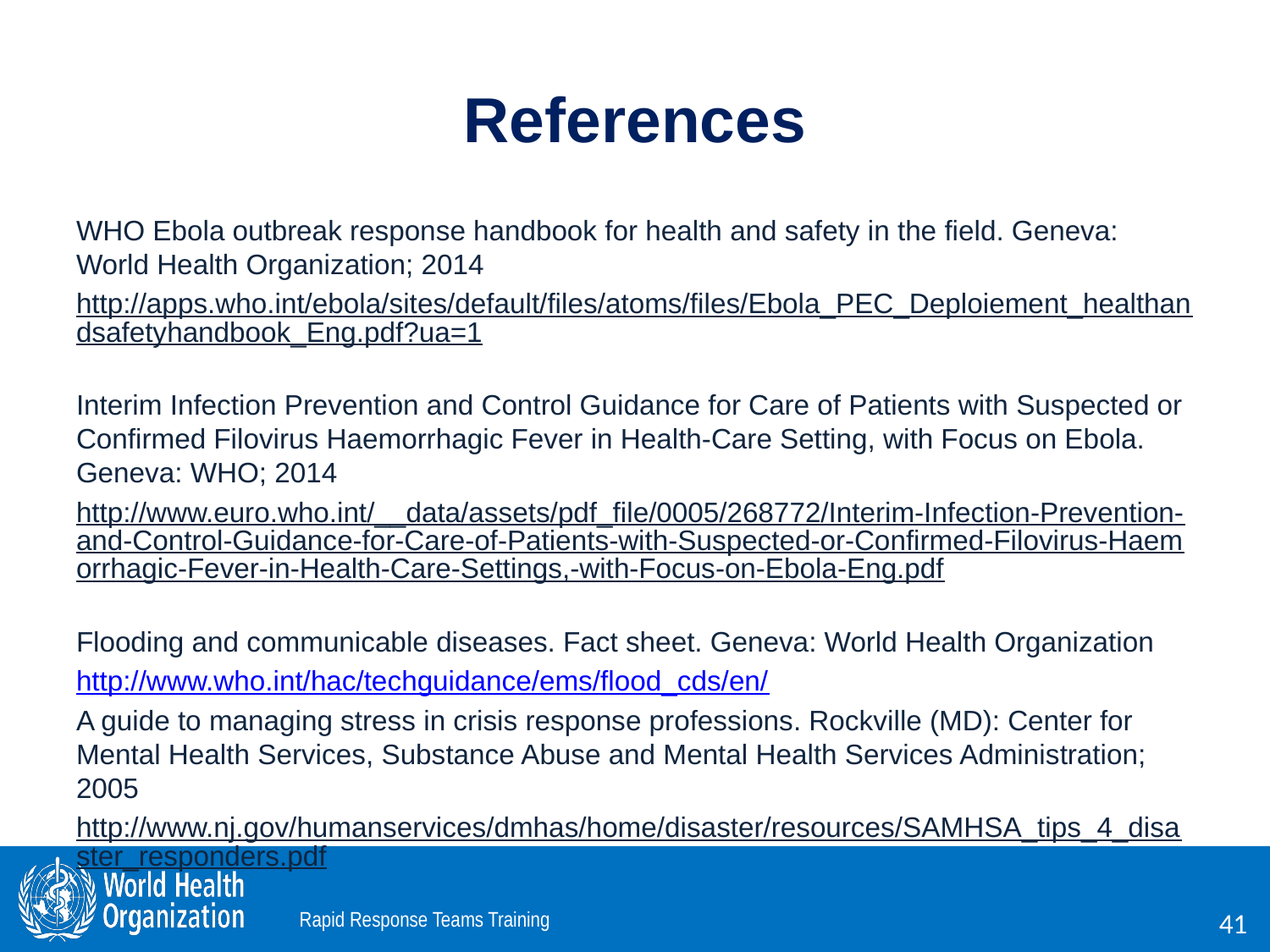

# References
WHO Ebola outbreak response handbook for health and safety in the field. Geneva: World Health Organization; 2014
http://apps.who.int/ebola/sites/default/files/atoms/files/Ebola_PEC_Deploiement_healthandsafetyhandbook_Eng.pdf?ua=1
Interim Infection Prevention and Control Guidance for Care of Patients with Suspected or Confirmed Filovirus Haemorrhagic Fever in Health-Care Setting, with Focus on Ebola. Geneva: WHO; 2014
http://www.euro.who.int/__data/assets/pdf_file/0005/268772/Interim-Infection-Prevention-and-Control-Guidance-for-Care-of-Patients-with-Suspected-or-Confirmed-Filovirus-Haemorrhagic-Fever-in-Health-Care-Settings,-with-Focus-on-Ebola-Eng.pdf
Flooding and communicable diseases. Fact sheet. Geneva: World Health Organization
http://www.who.int/hac/techguidance/ems/flood_cds/en/
A guide to managing stress in crisis response professions. Rockville (MD): Center for Mental Health Services, Substance Abuse and Mental Health Services Administration; 2005
http://www.nj.gov/humanservices/dmhas/home/disaster/resources/SAMHSA_tips_4_disaster_responders.pdf